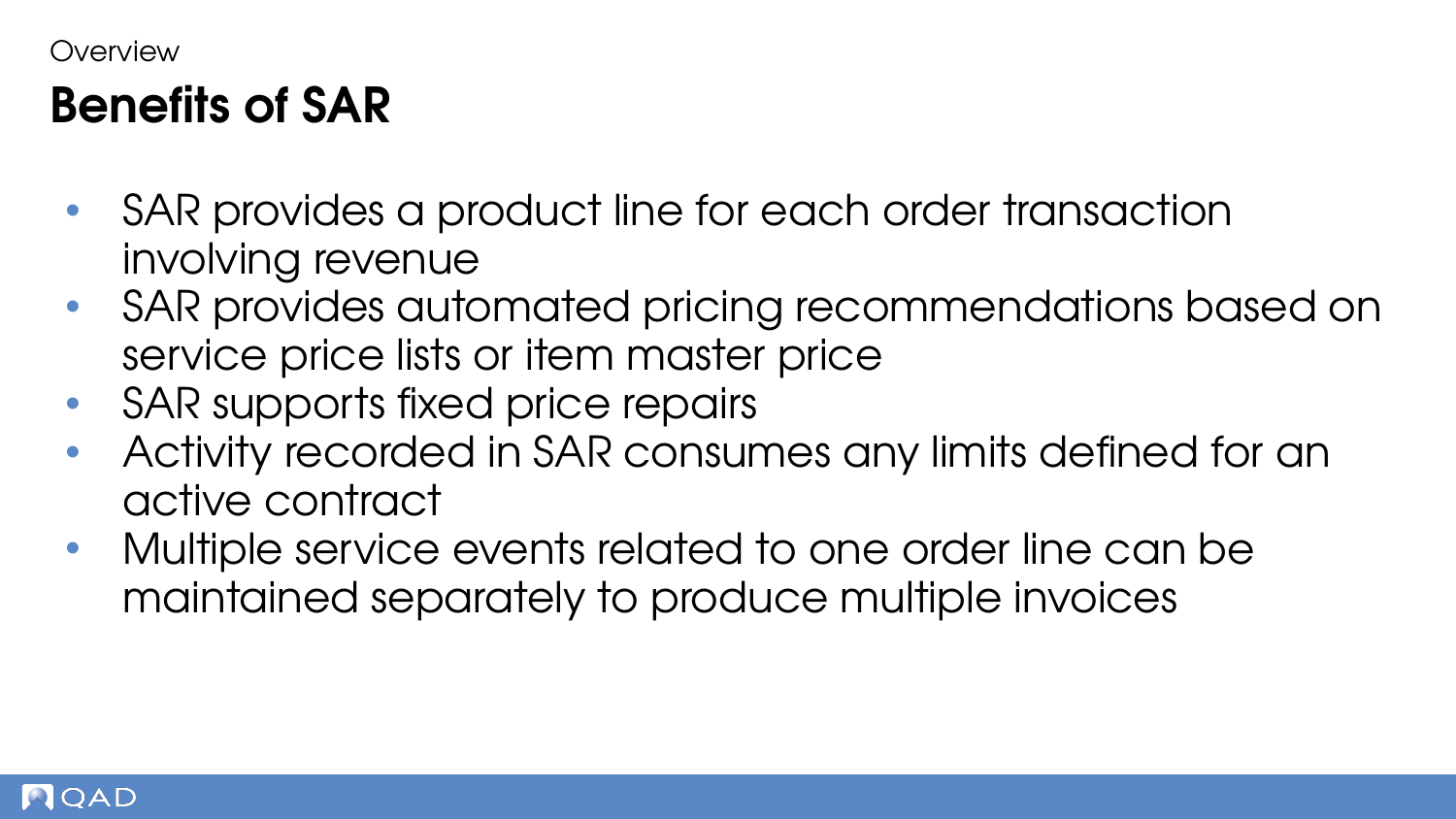

Overview
# Benefits of SAR
SAR provides a product line for each order transaction involving revenue
SAR provides automated pricing recommendations based on service price lists or item master price
SAR supports fixed price repairs
Activity recorded in SAR consumes any limits defined for an active contract
Multiple service events related to one order line can be maintained separately to produce multiple invoices